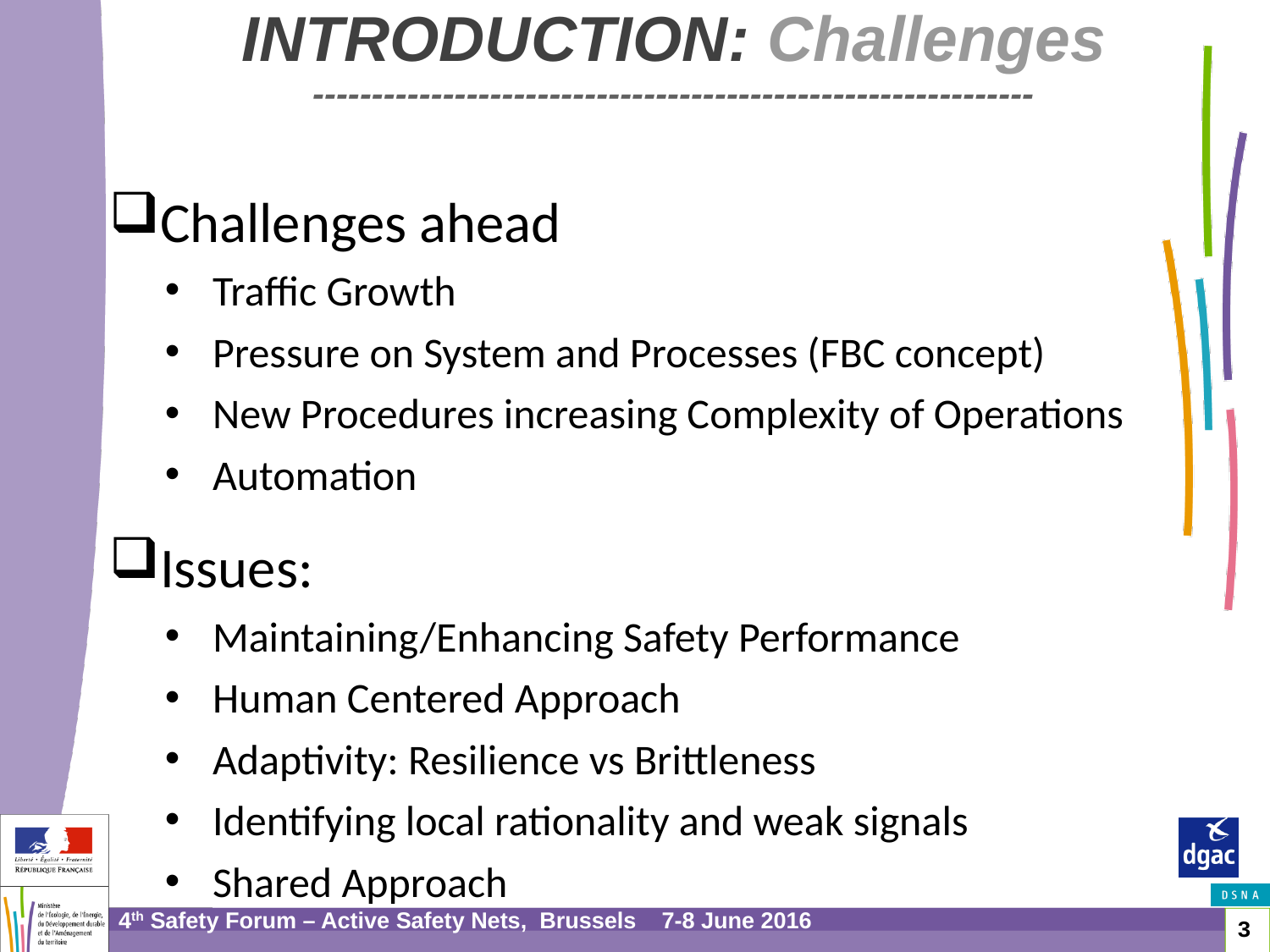

# Introduction: Challenges -------------------------------------------------------------
Challenges ahead
Traffic Growth
Pressure on System and Processes (FBC concept)
New Procedures increasing Complexity of Operations
Automation
Issues:
Maintaining/Enhancing Safety Performance
Human Centered Approach
Adaptivity: Resilience vs Brittleness
Identifying local rationality and weak signals
Shared Approach
4th Safety Forum – Active Safety Nets,  Brussels    7-8 June 2016